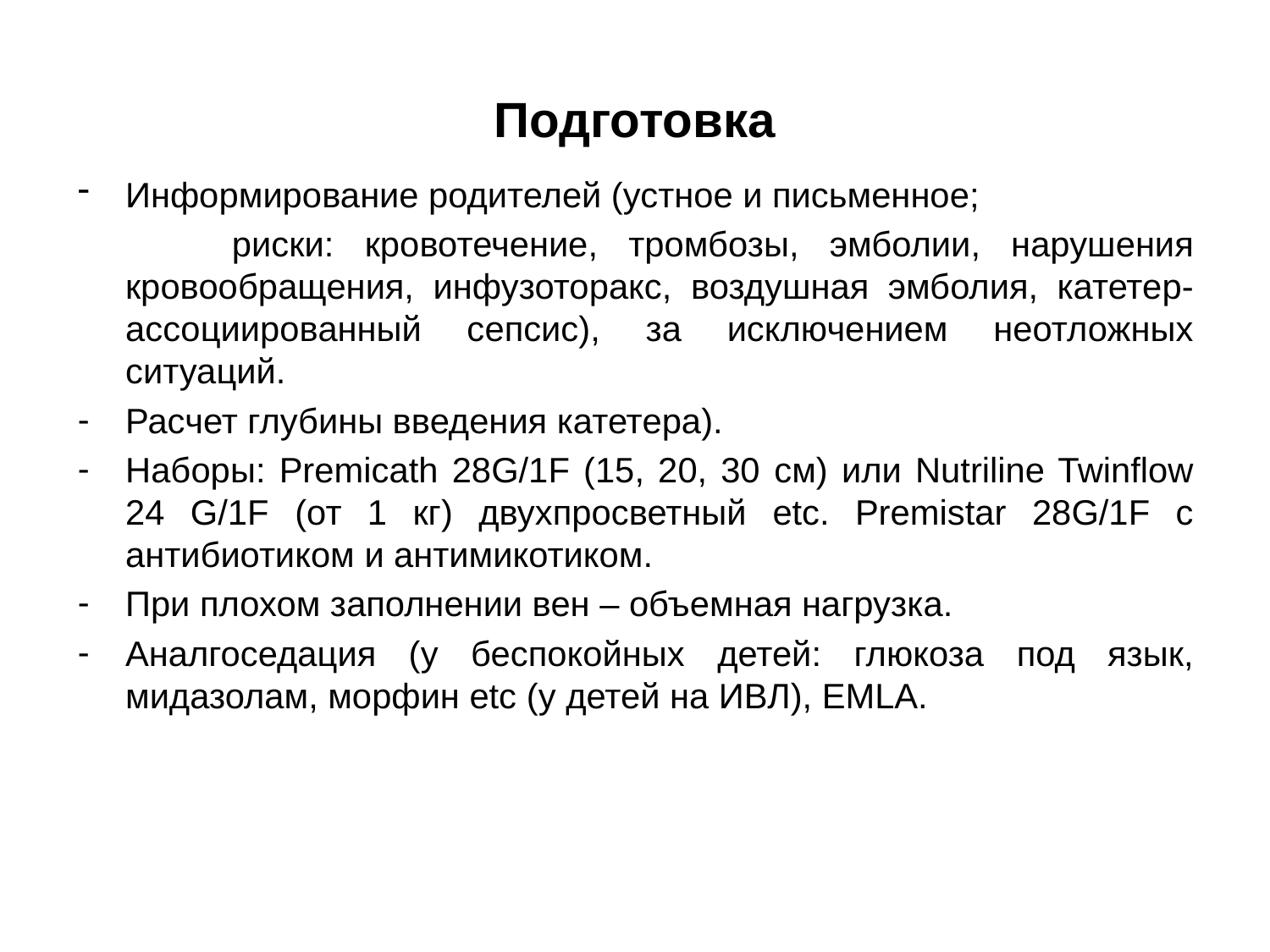

Подготовка
Информирование родителей (устное и письменное;
     риски: кровотечение, тромбозы, эмболии, нарушения кровообращения, инфузоторакс, воздушная эмболия, катетер-ассоциированный сепсис), за исключением неотложных ситуаций.
Расчет глубины введения катетера).
Наборы: Premicath 28G/1F (15, 20, 30 см) или Nutriline Twinflow 24 G/1F (от 1 кг) двухпросветный etc. Premistar 28G/1F c антибиотиком и антимикотиком.
При плохом заполнении вен – объемная нагрузка.
Аналгоседация (у беспокойных детей: глюкоза под язык, мидазолам, морфин etc (у детей на ИВЛ), EMLA.